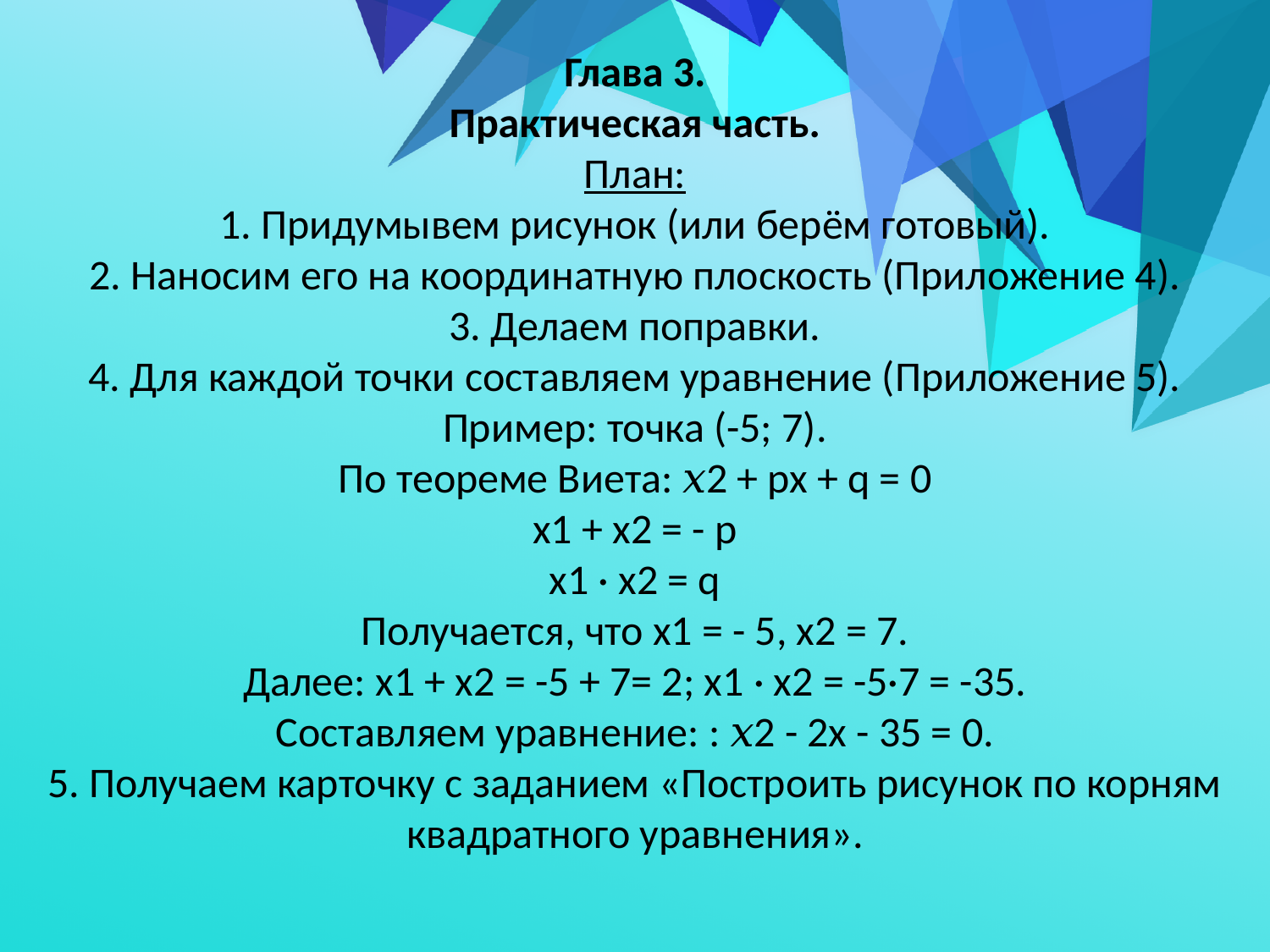

# Глава 3. Практическая часть. План: 1. Придумывем рисунок (или берём готовый). 2. Наносим его на координатную плоскость (Приложение 4). 3. Делаем поправки. 4. Для каждой точки составляем уравнение (Приложение 5). Пример: точка (-5; 7). По теореме Виета: 𝑥2 + px + q = 0 х1 + х2 = - p х1 · х2 = q Получается, что х1 = - 5, х2 = 7. Далее: х1 + х2 = -5 + 7= 2; х1 · х2 = -5·7 = -35. Составляем уравнение: : 𝑥2 - 2x - 35 = 0. 5. Получаем карточку с заданием «Построить рисунок по корням квадратного уравнения».